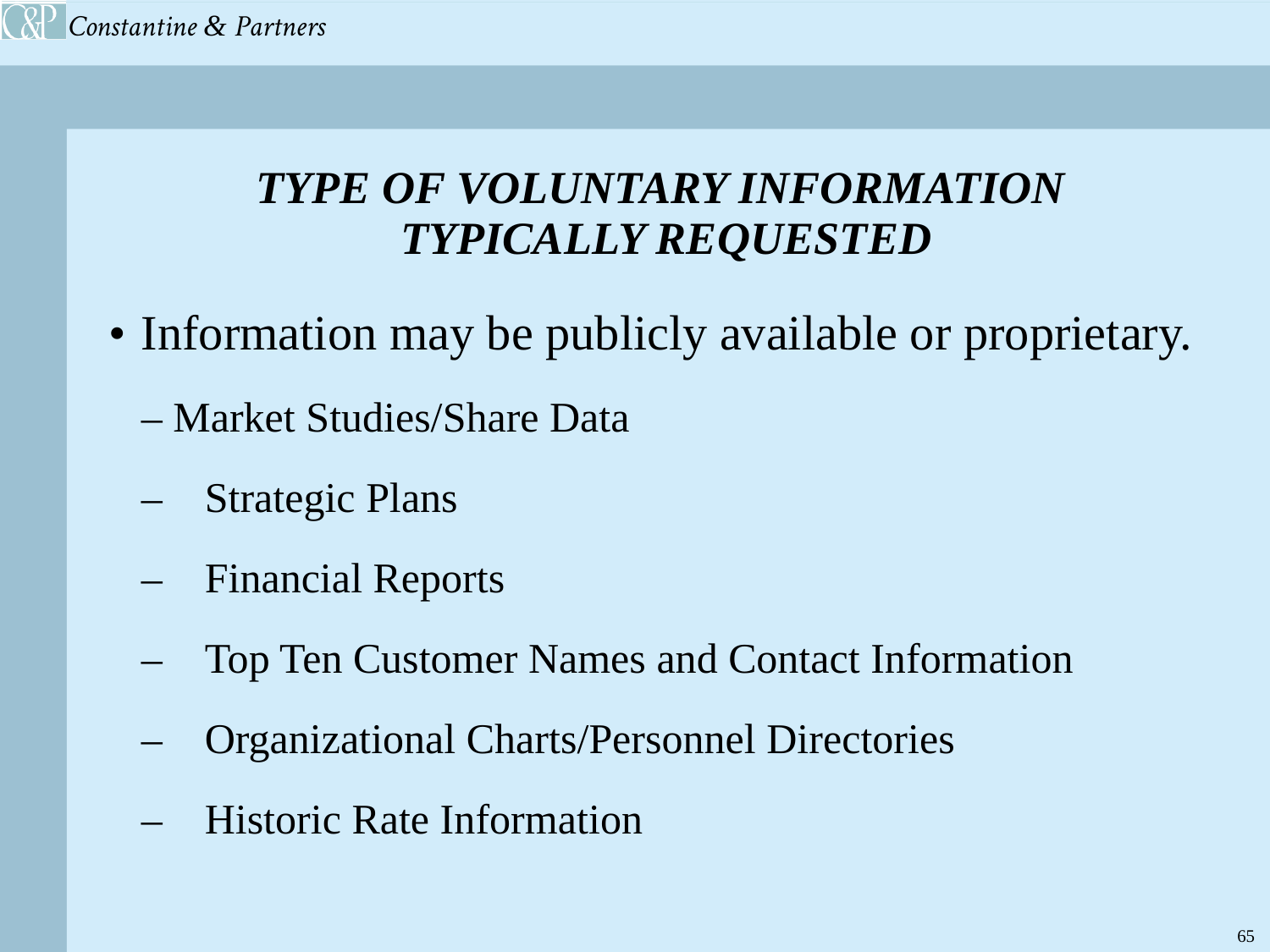

TYPE OF VOLUNTARY INFORMATION
TYPICALLY REQUESTED
• 	Information may be publicly available or proprietary.

	– Market Studies/Share Data

	– 	Strategic Plans

	– 	Financial Reports

	– 	Top Ten Customer Names and Contact Information

	– 	Organizational Charts/Personnel Directories

	– 	Historic Rate Information